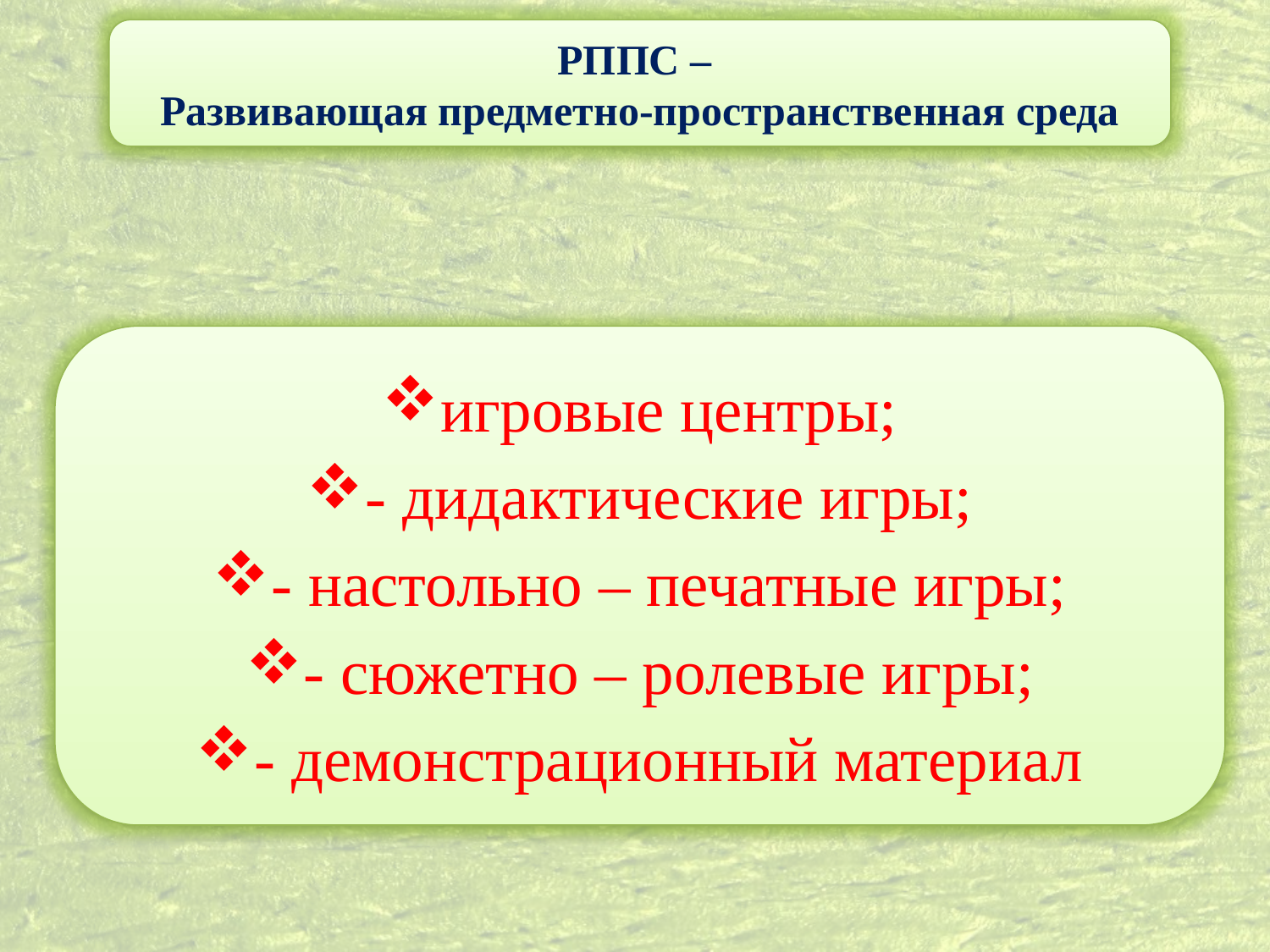

РППС –
Развивающая предметно-пространственная среда
игровые центры;
- дидактические игры;
- настольно – печатные игры;
- сюжетно – ролевые игры;
- демонстрационный материал